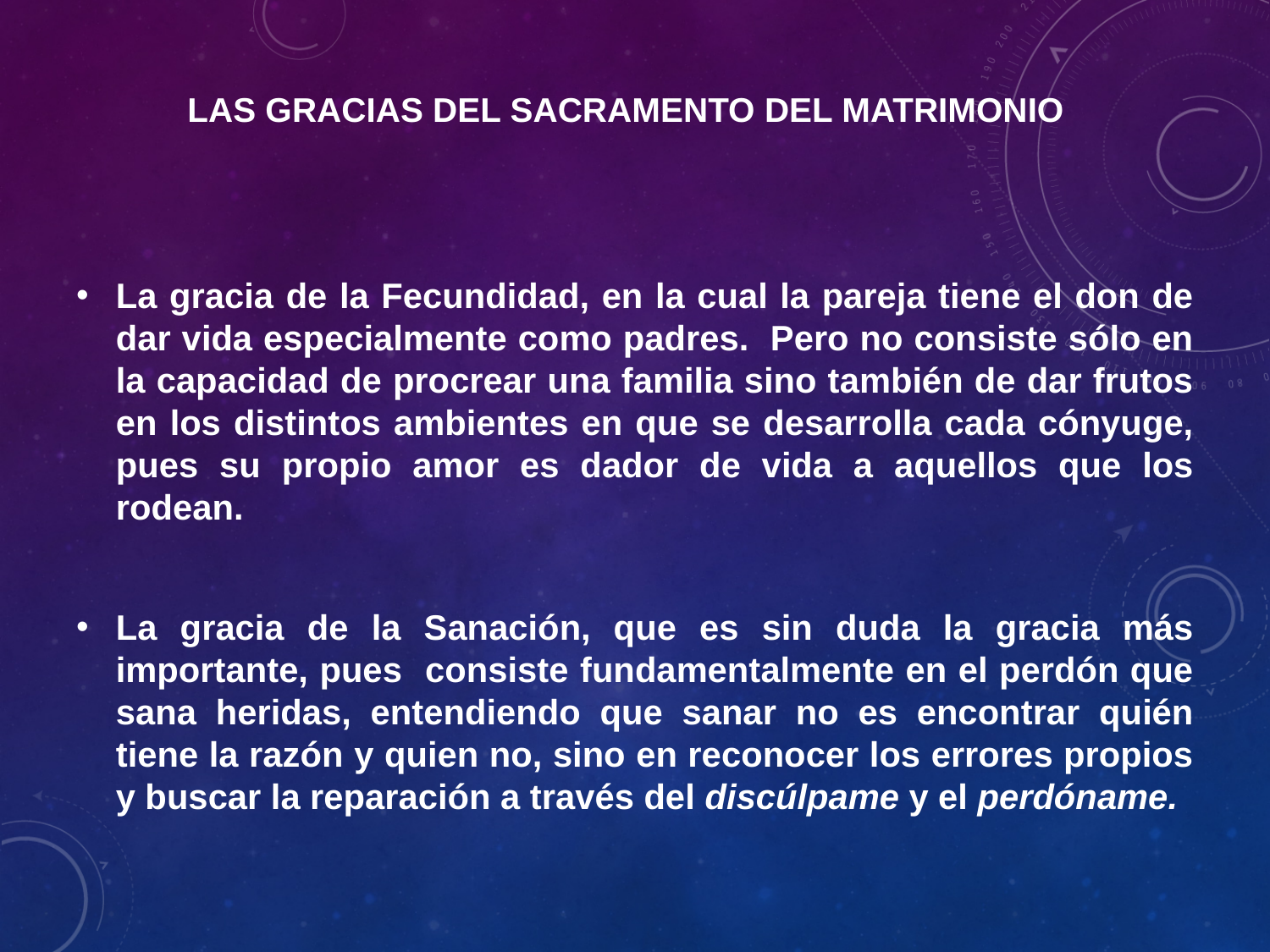

# LAS GRACIAS DEL SACRAMENTO DEL MATRIMONIO
La gracia de la Fecundidad, en la cual la pareja tiene el don de dar vida especialmente como padres.  Pero no consiste sólo en la capacidad de procrear una familia sino también de dar frutos en los distintos ambientes en que se desarrolla cada cónyuge, pues su propio amor es dador de vida a aquellos que los rodean.

La gracia de la Sanación, que es sin duda la gracia más importante, pues  consiste fundamentalmente en el perdón que sana heridas, entendiendo que sanar no es encontrar quién tiene la razón y quien no, sino en reconocer los errores propios y buscar la reparación a través del discúlpame y el perdóname.